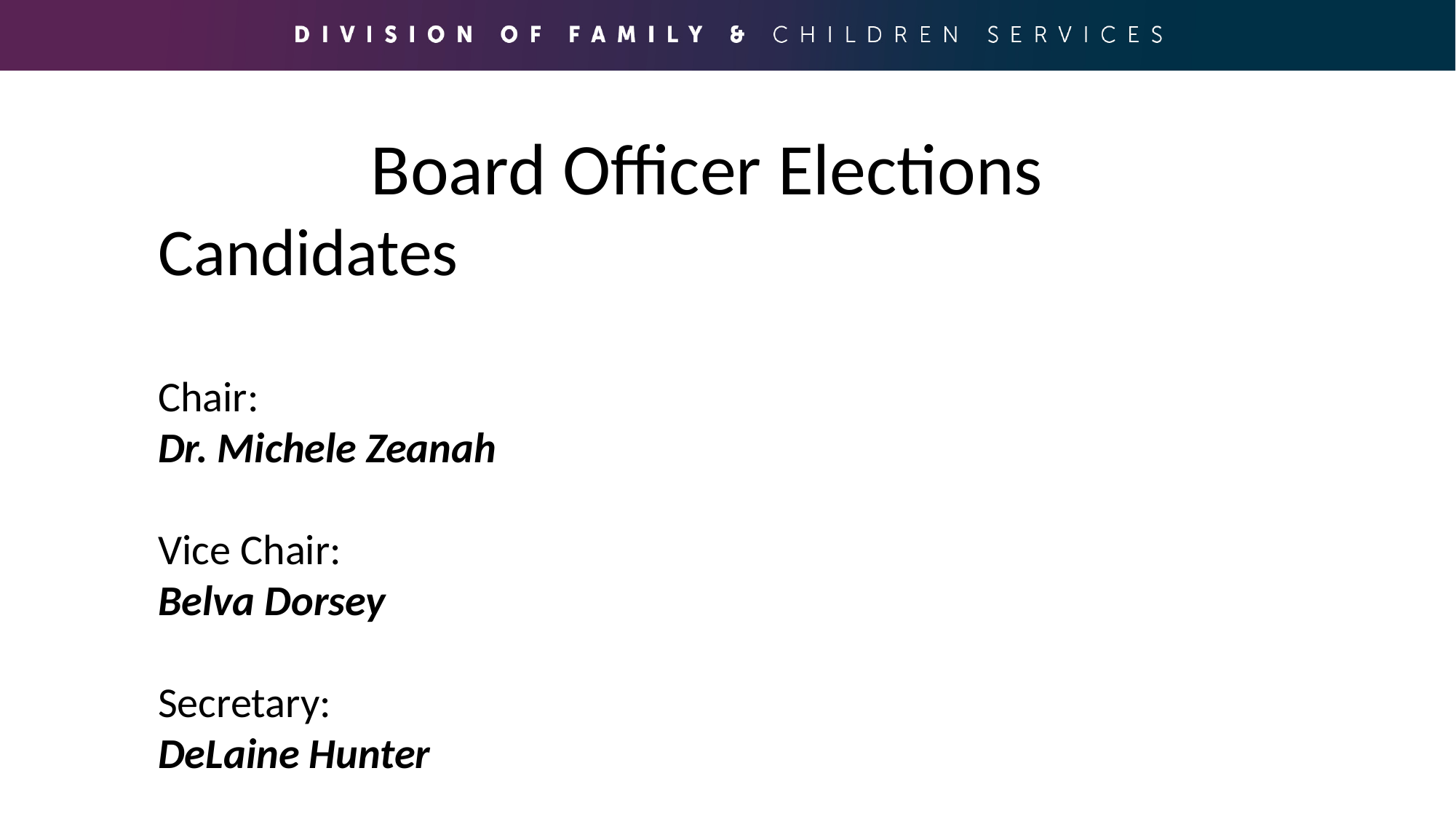

Board Officer Elections
Candidates

Chair:
Dr. Michele Zeanah

Vice Chair:
Belva Dorsey

Secretary:
DeLaine Hunter